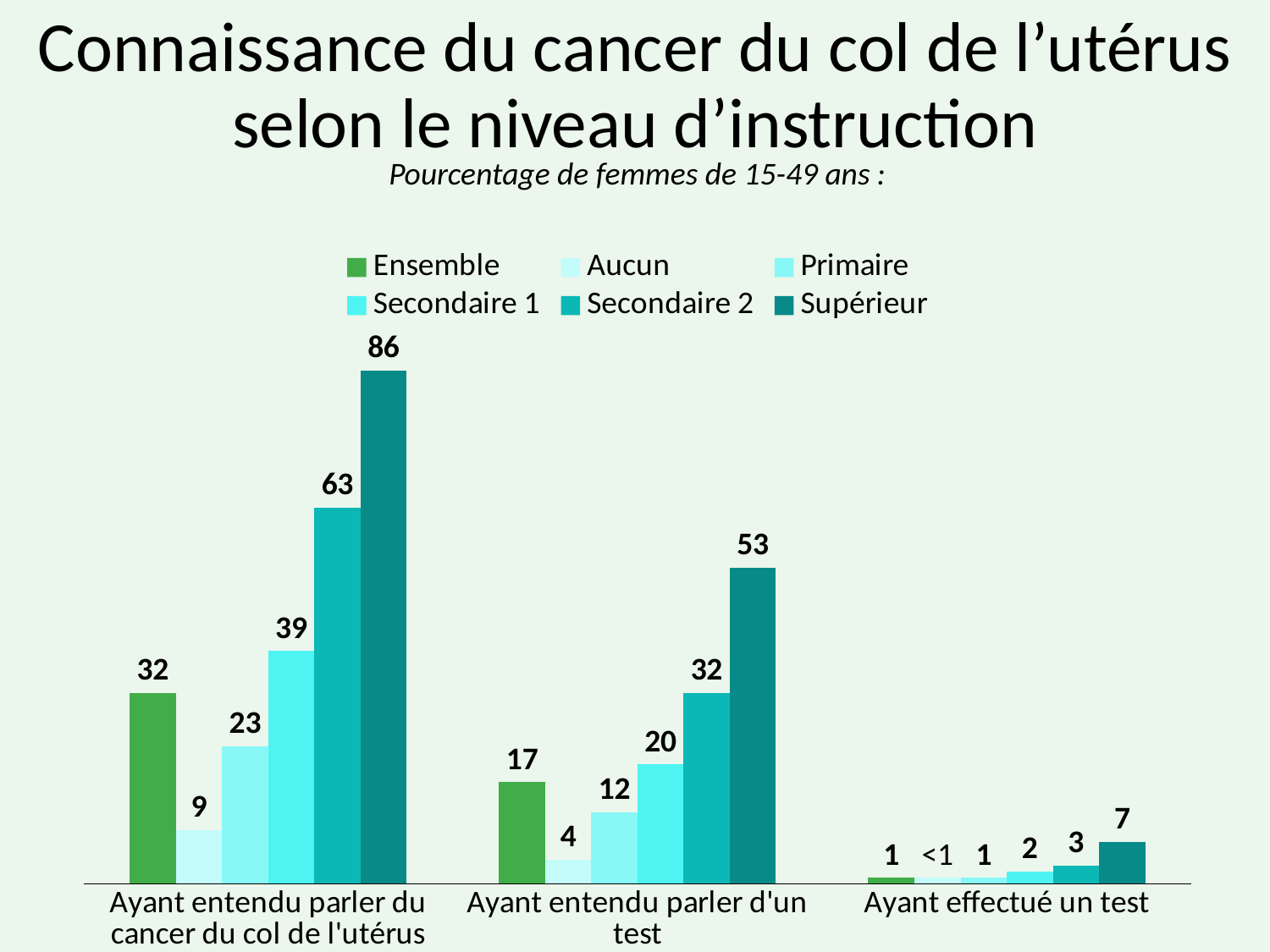

# Connaissance du cancer du col de l’utérus selon le niveau d’instruction
Pourcentage de femmes de 15-49 ans :

### Chart

| Category | Ensemble | Aucun | Primaire | Secondaire 1 | Secondaire 2 | Supérieur |
|---|---|---|---|---|---|---|
| Ayant entendu parler du cancer du col de l'utérus | 32.0 | 9.0 | 23.0 | 39.0 | 63.0 | 86.0 |
| Ayant entendu parler d'un test | 17.0 | 4.0 | 12.0 | 20.0 | 32.0 | 53.0 |
| Ayant effectué un test | 1.0 | 1.0 | 1.0 | 2.0 | 3.0 | 7.0 |